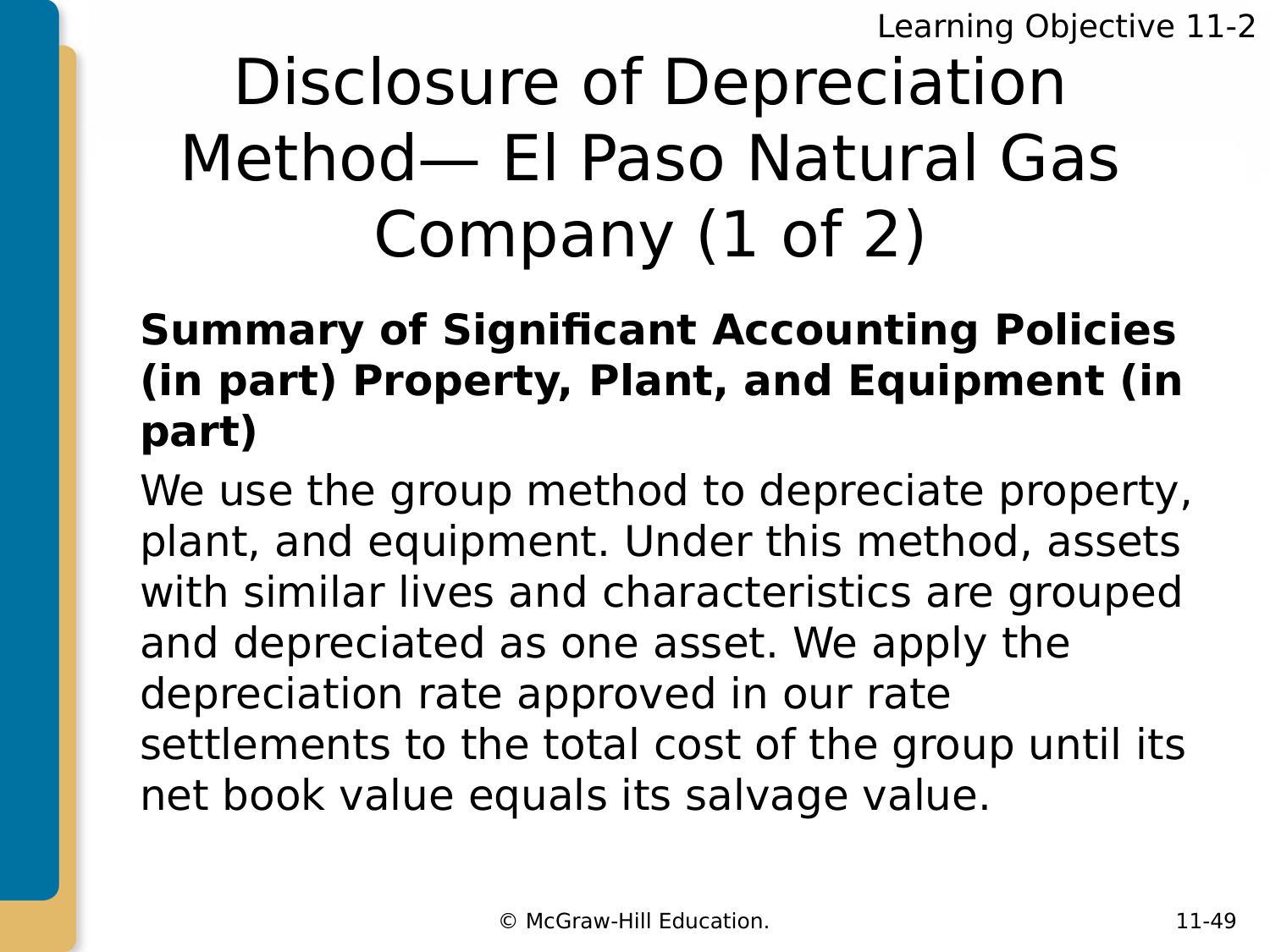

Learning Objective 11-2
# Disclosure of Depreciation Method— El Paso Natural Gas Company (1 of 2)
Summary of Significant Accounting Policies (in part) Property, Plant, and Equipment (in part)
We use the group method to depreciate property, plant, and equipment. Under this method, assets with similar lives and characteristics are grouped and depreciated as one asset. We apply the depreciation rate approved in our rate settlements to the total cost of the group until its net book value equals its salvage value.